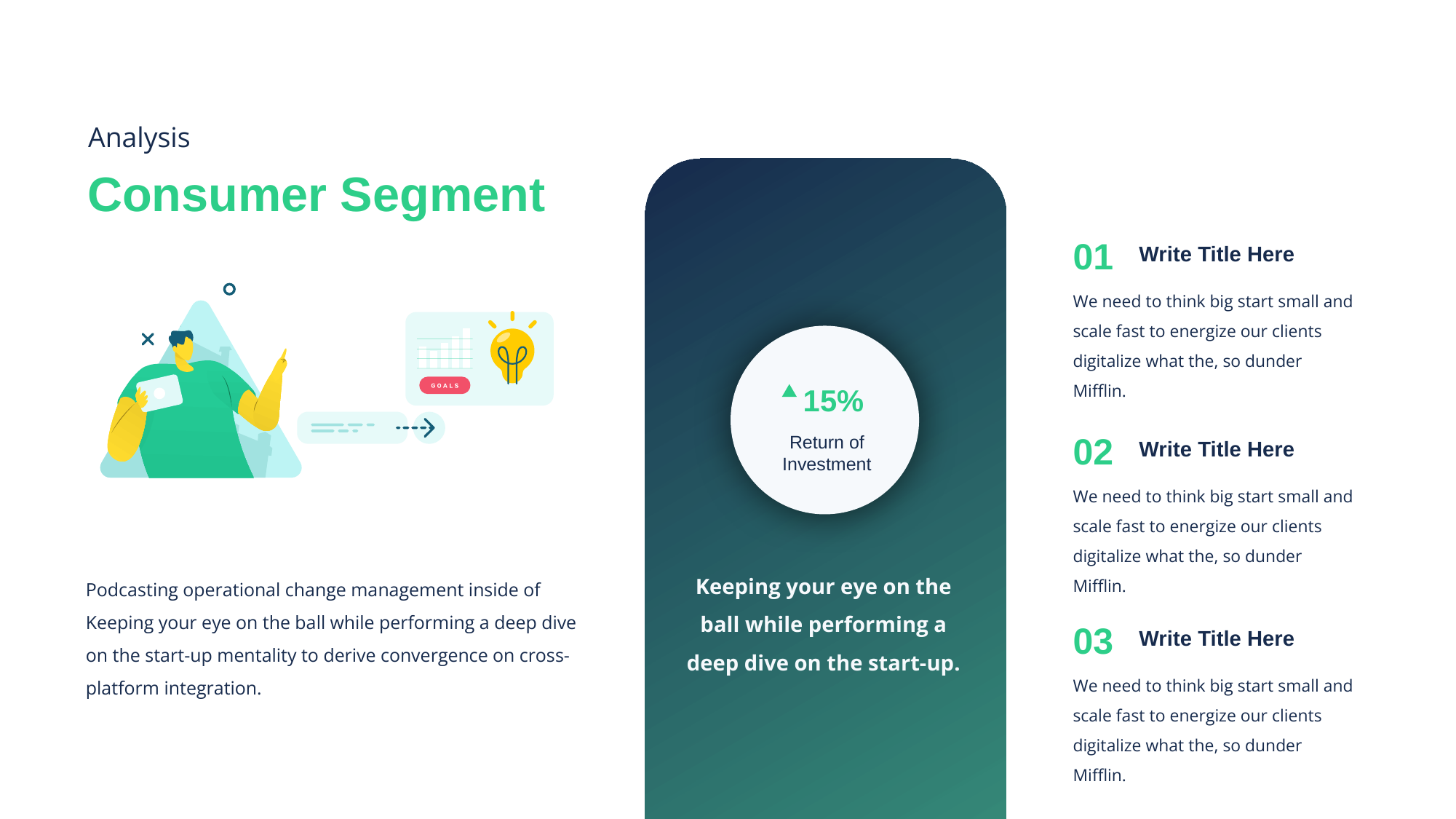

Analysis
Consumer Segment

01
Write Title Here
We need to think big start small and scale fast to energize our clients digitalize what the, so dunder Mifflin.

15%

Return of Investment
02
Write Title Here
We need to think big start small and scale fast to energize our clients digitalize what the, so dunder Mifflin.
Keeping your eye on the ball while performing a deep dive on the start-up.
Podcasting operational change management inside of
Keeping your eye on the ball while performing a deep dive on the start-up mentality to derive convergence on cross-platform integration.
03
Write Title Here
We need to think big start small and scale fast to energize our clients digitalize what the, so dunder Mifflin.